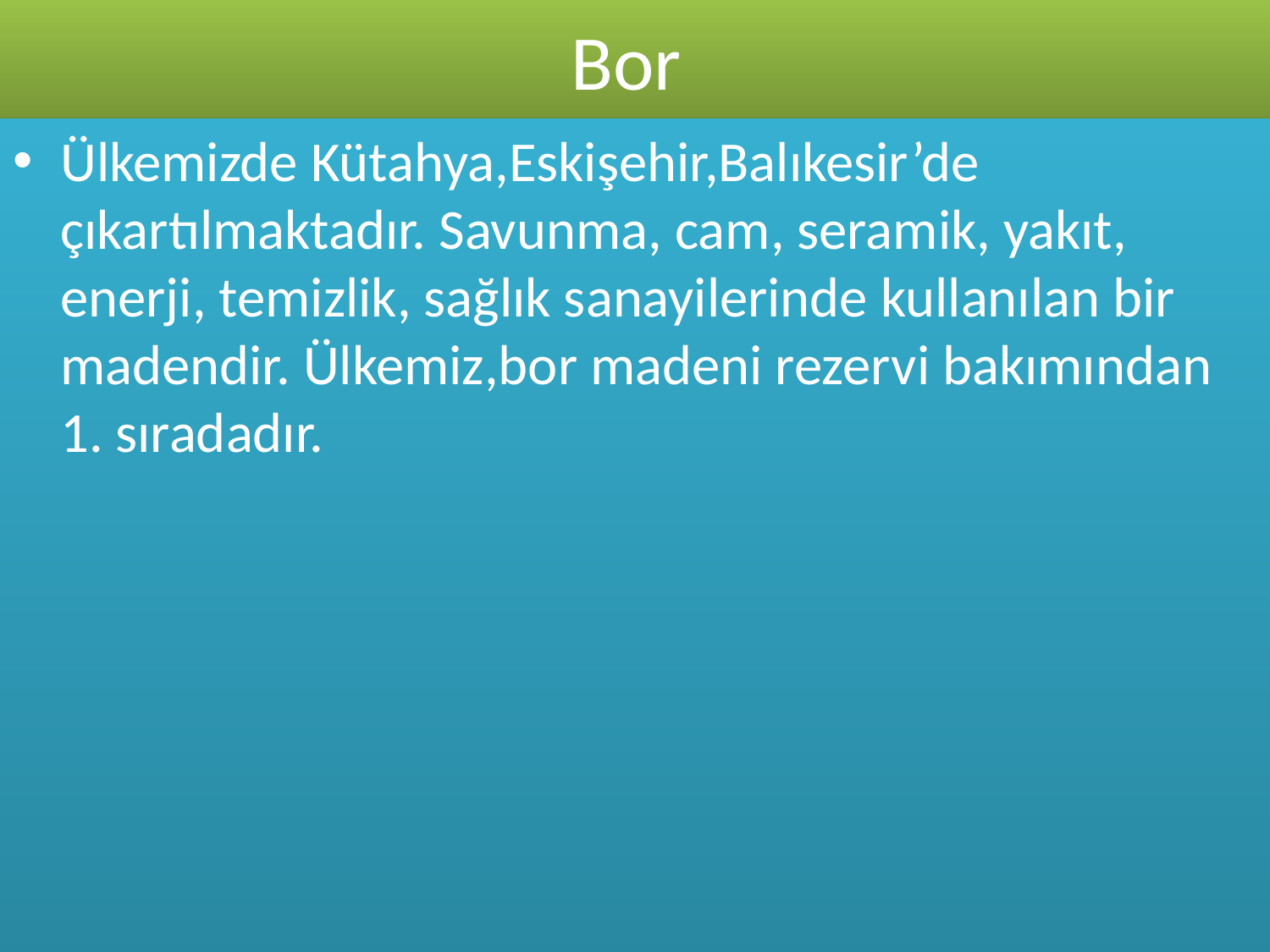

# Bor
Ülkemizde Kütahya,Eskişehir,Balıkesir’de çıkartılmaktadır. Savunma, cam, seramik, yakıt, enerji, temizlik, sağlık sanayilerinde kullanılan bir madendir. Ülkemiz,bor madeni rezervi bakımından 1. sıradadır.